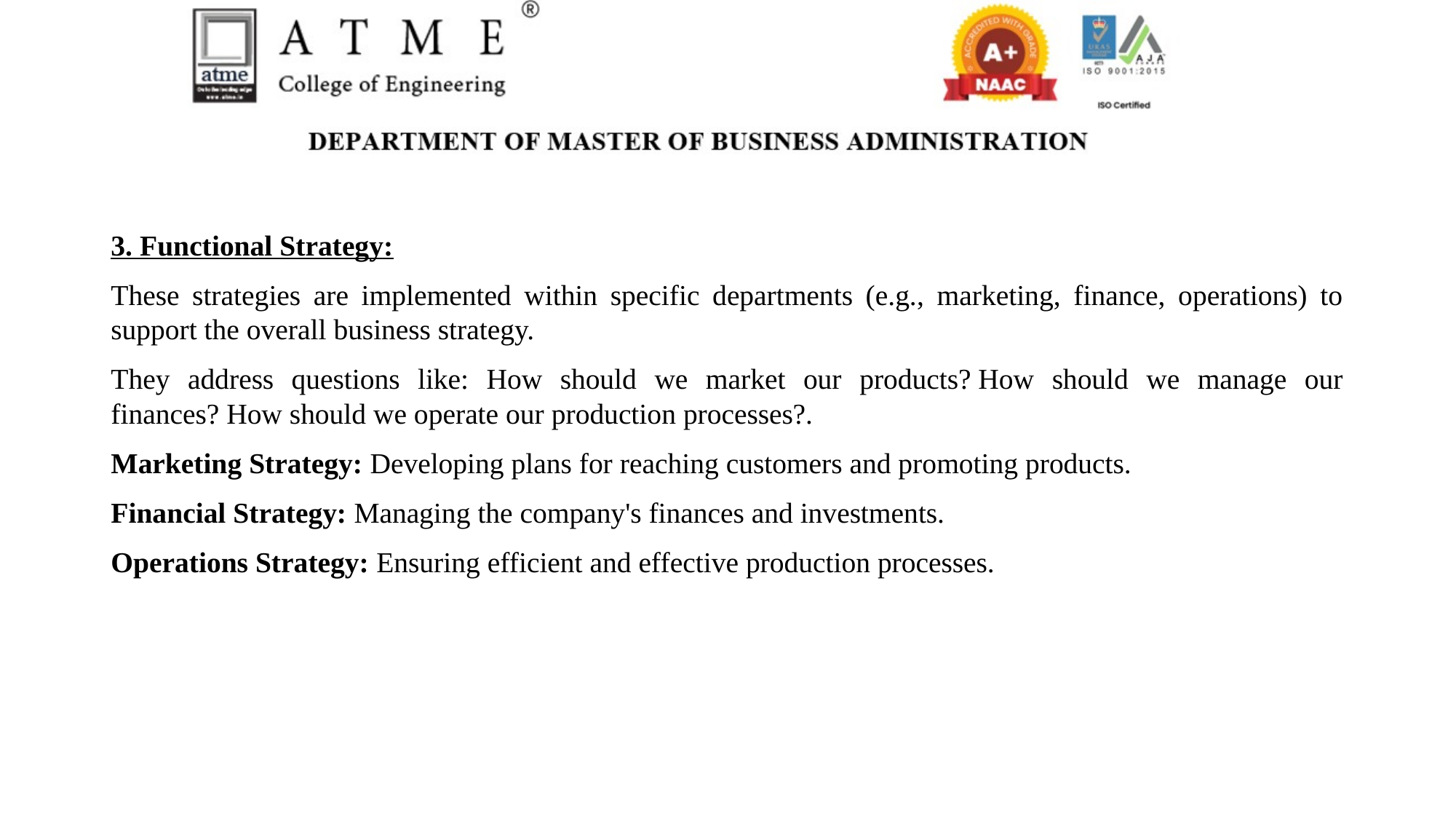

3. Functional Strategy:
These strategies are implemented within specific departments (e.g., marketing, finance, operations) to support the overall business strategy.
They address questions like: How should we market our products? How should we manage our finances? How should we operate our production processes?.
Marketing Strategy: Developing plans for reaching customers and promoting products.
Financial Strategy: Managing the company's finances and investments.
Operations Strategy: Ensuring efficient and effective production processes.